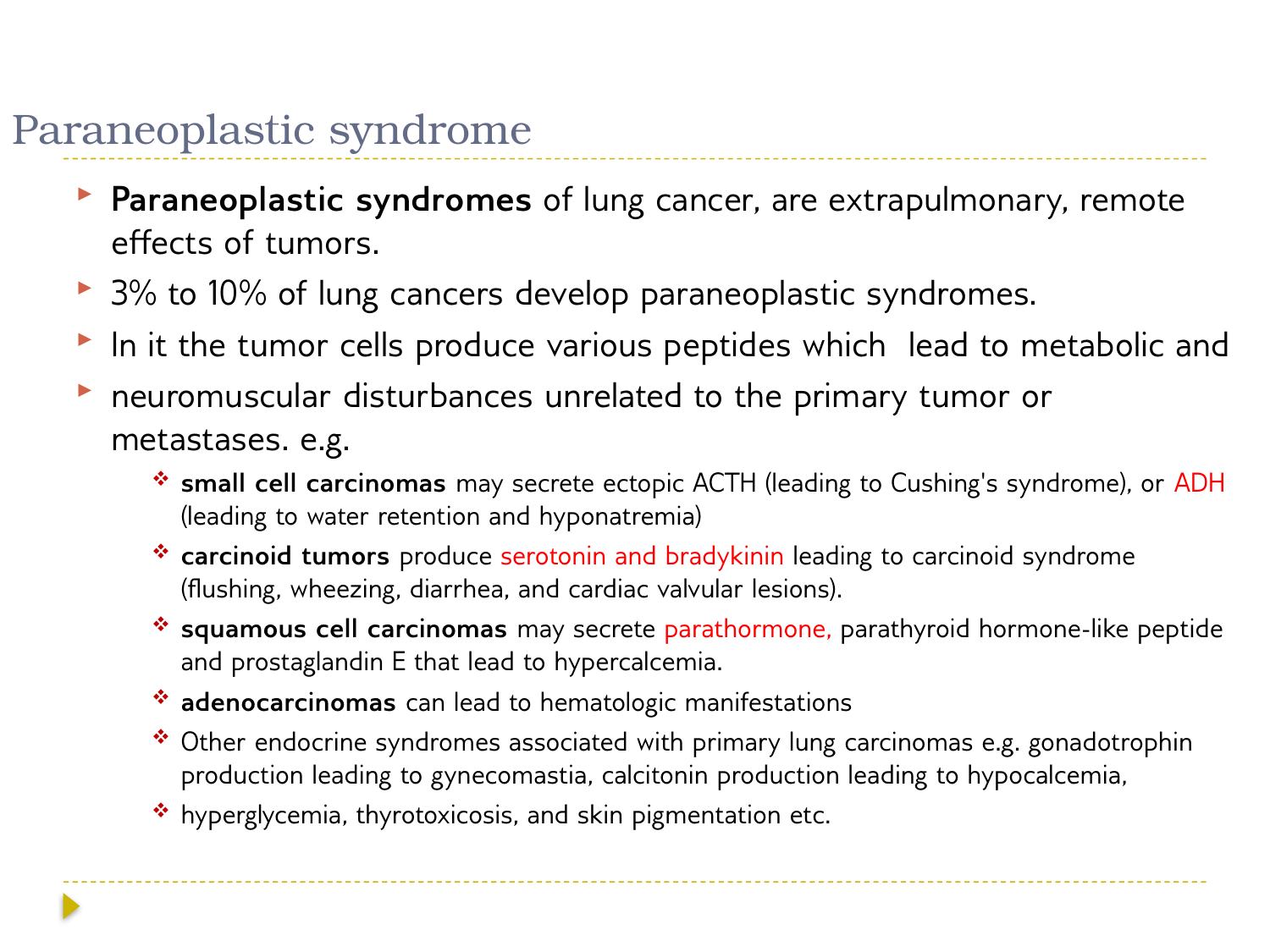

# Paraneoplastic syndrome
Paraneoplastic syndromes of lung cancer, are extrapulmonary, remote effects of tumors.
3% to 10% of lung cancers develop paraneoplastic syndromes.
In it the tumor cells produce various peptides which  lead to metabolic and
neuromuscular disturbances unrelated to the primary tumor or metastases. e.g.
small cell carcinomas may secrete ectopic ACTH (leading to Cushing's syndrome), or ADH (leading to water retention and hyponatremia)
carcinoid tumors produce serotonin and bradykinin leading to carcinoid syndrome (flushing, wheezing, diarrhea, and cardiac valvular lesions).
squamous cell carcinomas may secrete parathormone, parathyroid hormone-like peptide and prostaglandin E that lead to hypercalcemia.
adenocarcinomas can lead to hematologic manifestations
Other endocrine syndromes associated with primary lung carcinomas e.g. gonadotrophin production leading to gynecomastia, calcitonin production leading to hypocalcemia,
hyperglycemia, thyrotoxicosis, and skin pigmentation etc.